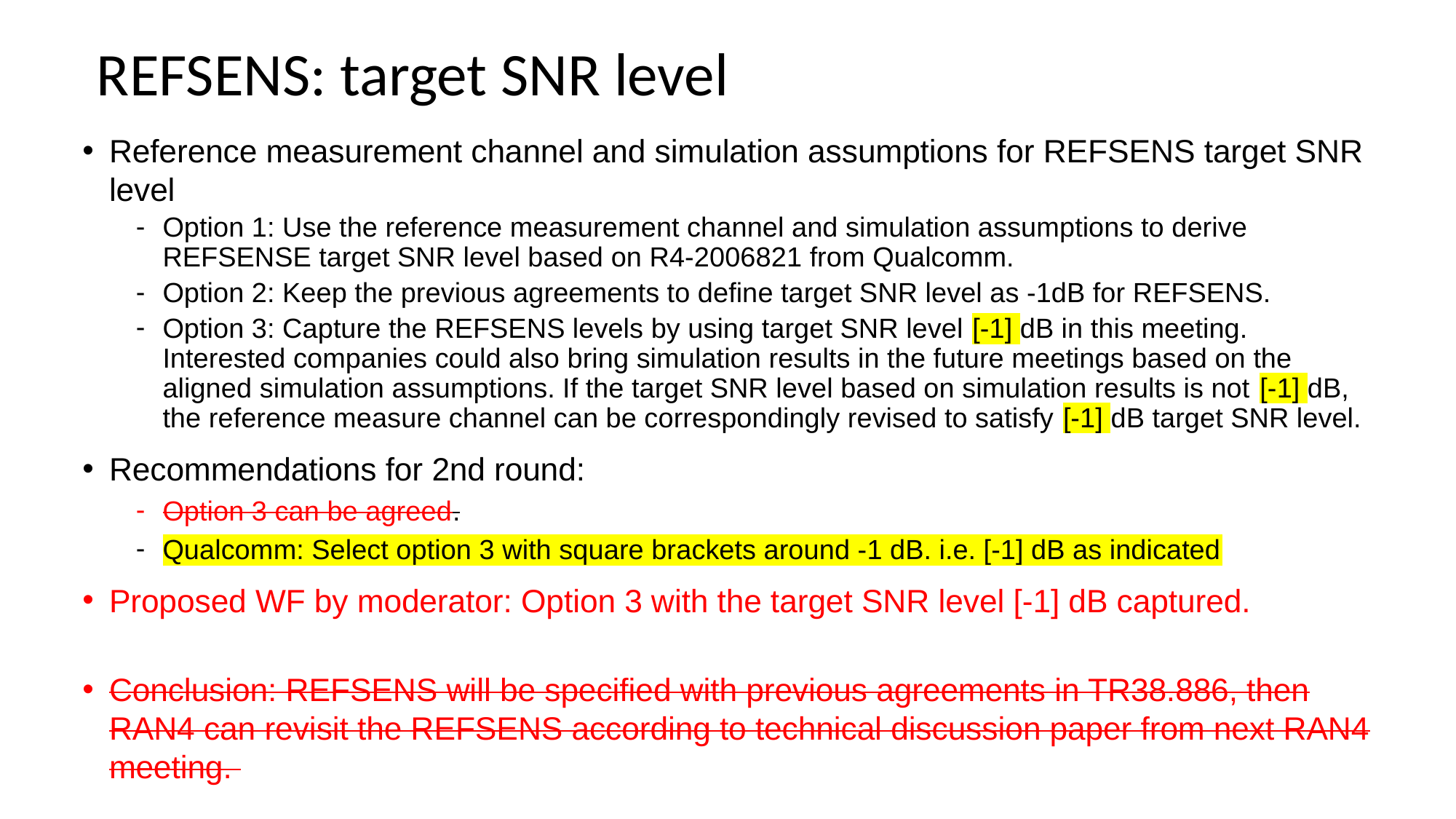

# REFSENS: target SNR level
Reference measurement channel and simulation assumptions for REFSENS target SNR level
Option 1: Use the reference measurement channel and simulation assumptions to derive REFSENSE target SNR level based on R4-2006821 from Qualcomm.
Option 2: Keep the previous agreements to define target SNR level as -1dB for REFSENS.
Option 3: Capture the REFSENS levels by using target SNR level [-1] dB in this meeting. Interested companies could also bring simulation results in the future meetings based on the aligned simulation assumptions. If the target SNR level based on simulation results is not [-1] dB, the reference measure channel can be correspondingly revised to satisfy [-1] dB target SNR level.
Recommendations for 2nd round:
Option 3 can be agreed.
Qualcomm: Select option 3 with square brackets around -1 dB. i.e. [-1] dB as indicated
Proposed WF by moderator: Option 3 with the target SNR level [-1] dB captured.

Conclusion: REFSENS will be specified with previous agreements in TR38.886, then RAN4 can revisit the REFSENS according to technical discussion paper from next RAN4 meeting.